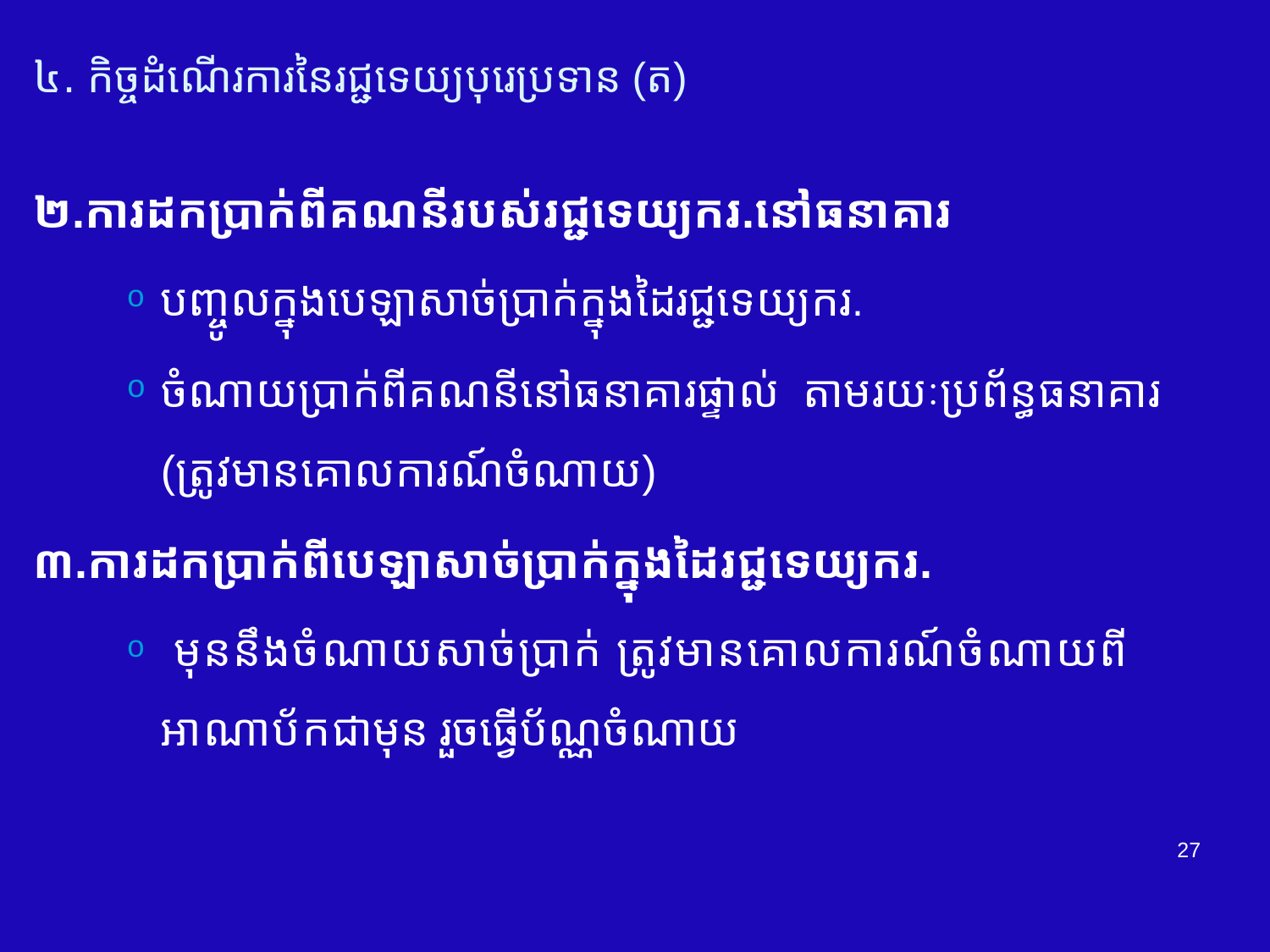

# ៤. កិច្ចដំណើរការនៃរជ្ជទេយ្យបុរេប្រទាន (ត)
២.ការ​ដកប្រាក់​ពីគណនី​របស់រជ្ជទេយ្យករ.នៅធនាគារ​
បញ្ចូលក្នុង​បេឡាសាច់ប្រាក់​ក្នុងដៃរជ្ជទេយ្យករ.
​​ចំណាយប្រាក់​ពីគណនី​នៅធនាគារ​ផ្ទាល់​  តាមរយៈប្រព័ន្ធធនាគារ (ត្រូវ​មានគោលការណ៍ចំណាយ)
៣.ការ​ដកប្រាក់​ពីបេឡាសាច់ប្រាក់​ក្នុងដៃរជ្ជទេយ្យករ.
 មុននឹងចំណាយ​សាច់ប្រាក់​ ត្រូវមានគោលការណ៍ចំណាយពី អាណាប័ក​​ជាមុន​ រួចធ្វើប័ណ្ណចំណាយ​
27